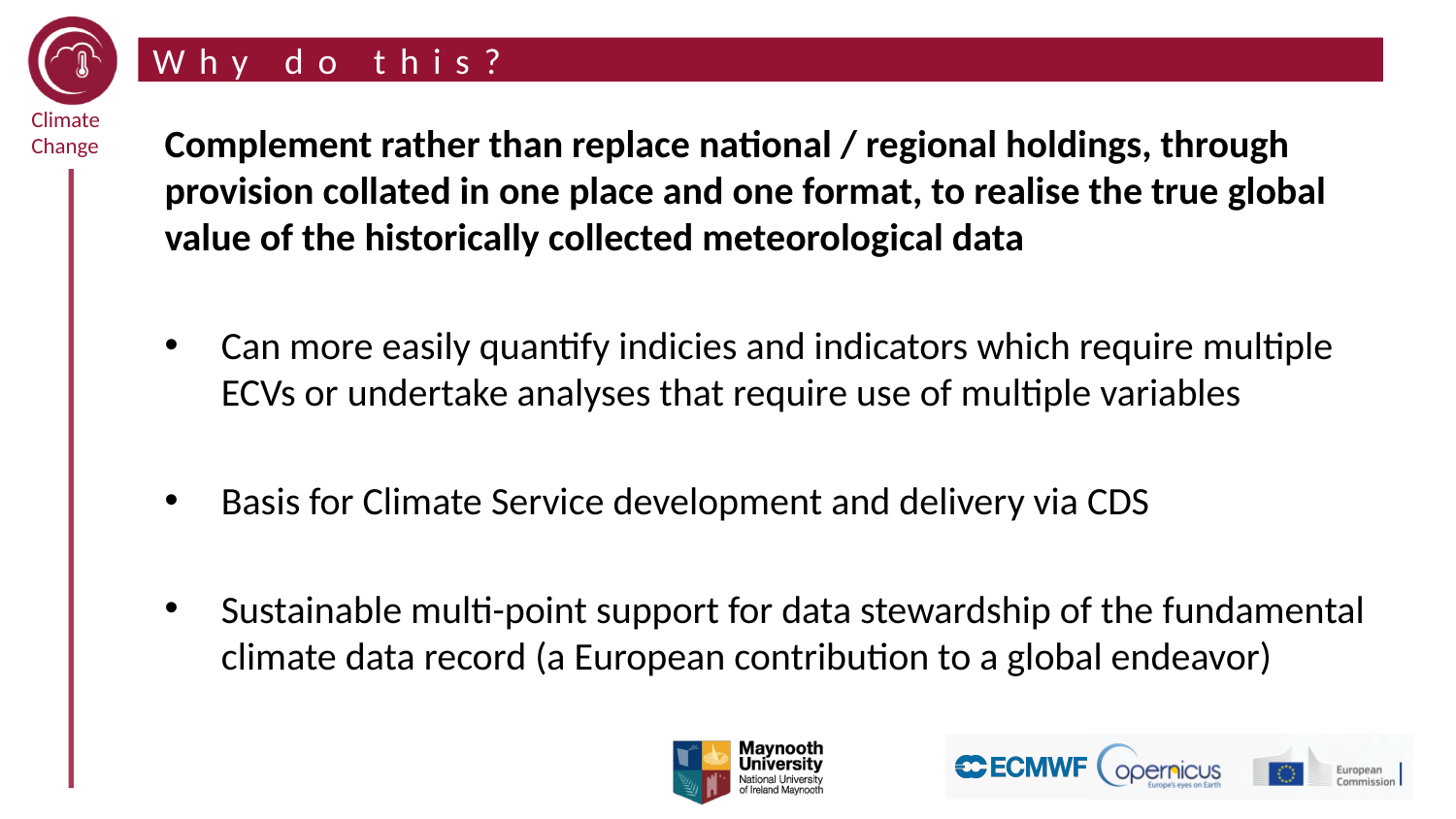

# Why do this?
Complement rather than replace national / regional holdings, through provision collated in one place and one format, to realise the true global value of the historically collected meteorological data

Can more easily quantify indicies and indicators which require multiple ECVs or undertake analyses that require use of multiple variables

Basis for Climate Service development and delivery via CDS

Sustainable multi-point support for data stewardship of the fundamental climate data record (a European contribution to a global endeavor)